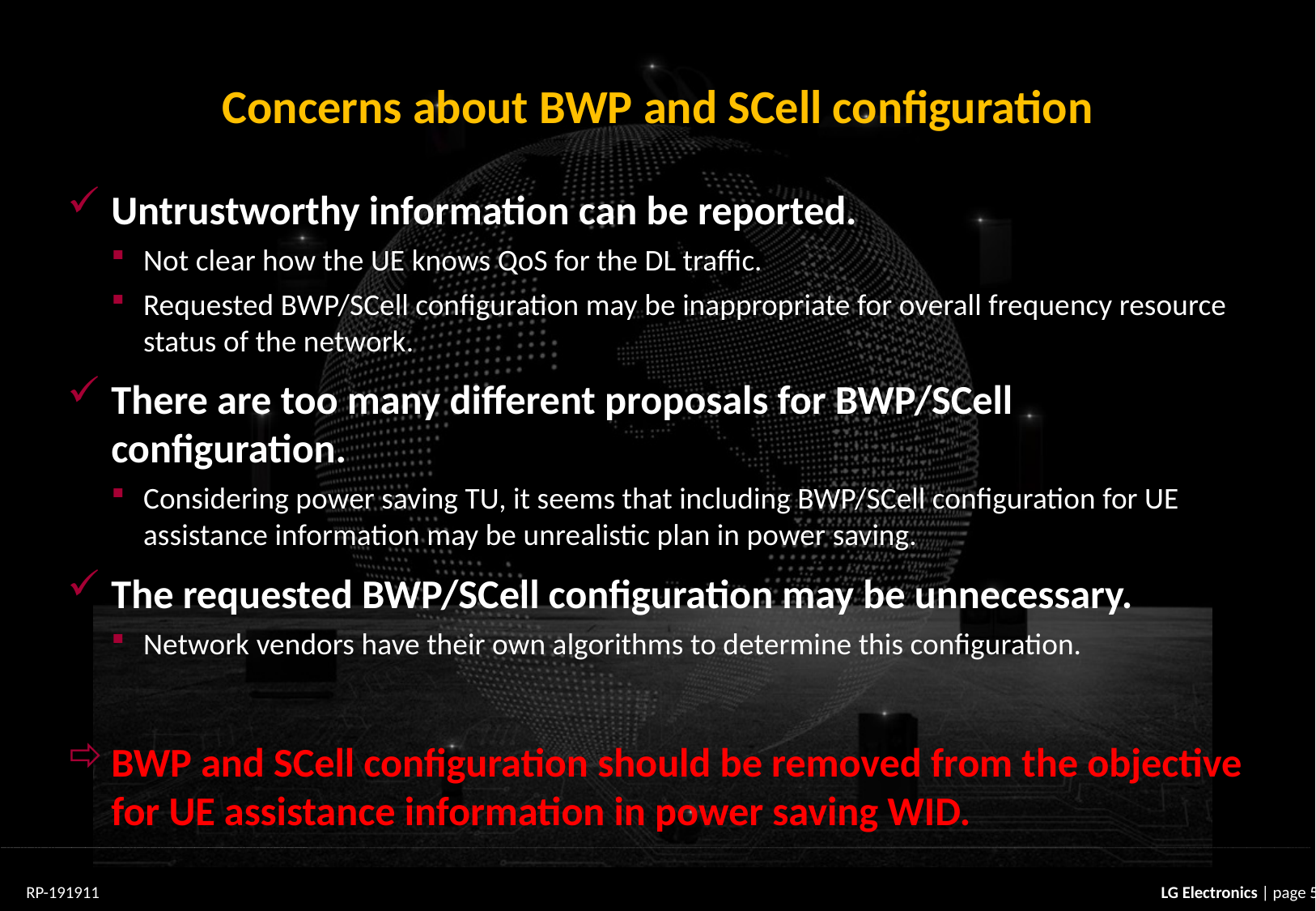

# Concerns about BWP and SCell configuration
Untrustworthy information can be reported.
Not clear how the UE knows QoS for the DL traffic.
Requested BWP/SCell configuration may be inappropriate for overall frequency resource status of the network.
There are too many different proposals for BWP/SCell configuration.
Considering power saving TU, it seems that including BWP/SCell configuration for UE assistance information may be unrealistic plan in power saving.
The requested BWP/SCell configuration may be unnecessary.
Network vendors have their own algorithms to determine this configuration.

BWP and SCell configuration should be removed from the objective for UE assistance information in power saving WID.